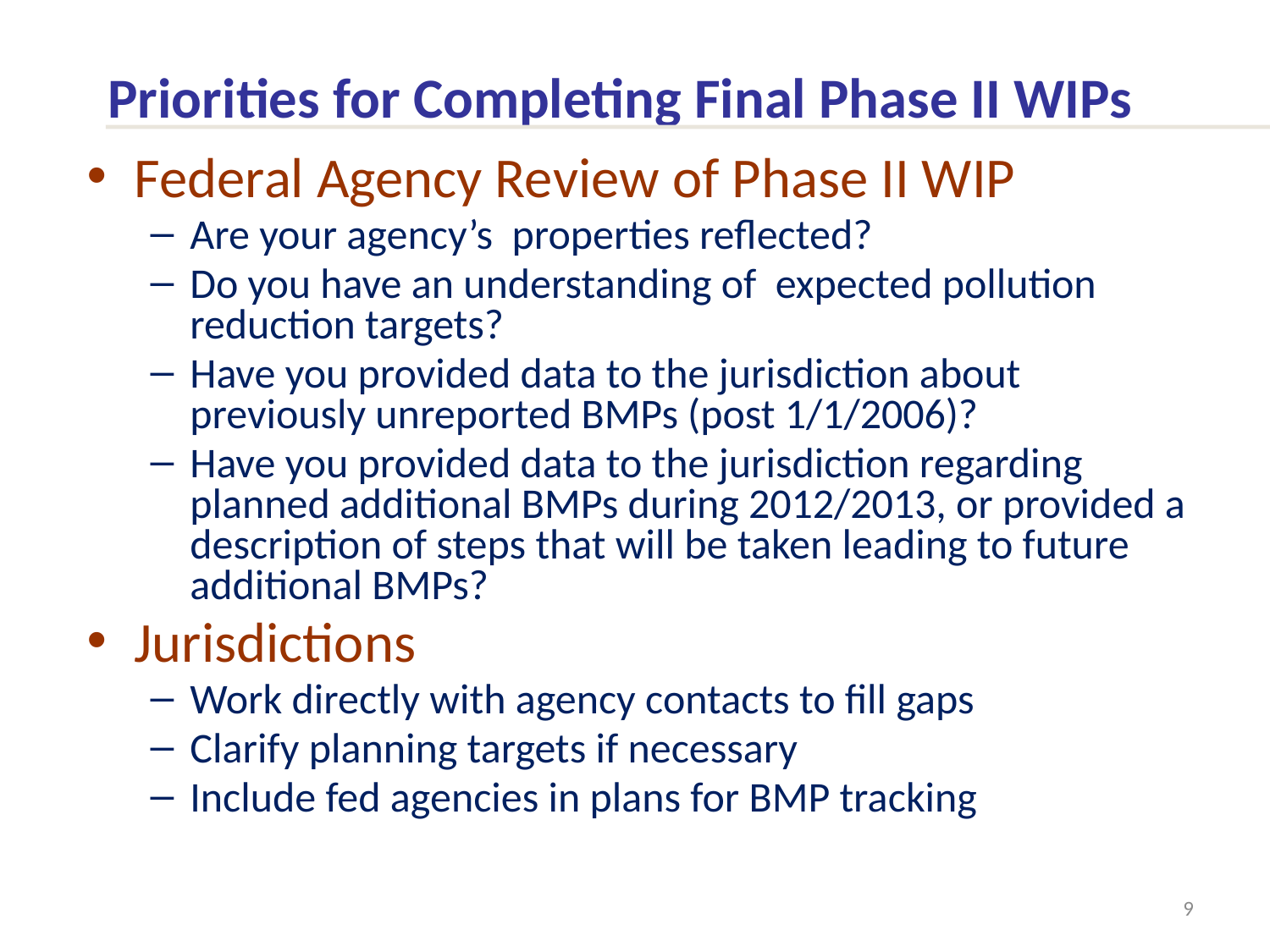

Priorities for Completing Final Phase II WIPs

Federal Agency Review of Phase II WIP
Are your agency’s  properties reflected?
Do you have an understanding of  expected pollution reduction targets?
Have you provided data to the jurisdiction about previously unreported BMPs (post 1/1/2006)?
Have you provided data to the jurisdiction regarding planned additional BMPs during 2012/2013, or provided a description of steps that will be taken leading to future additional BMPs?
Jurisdictions
Work directly with agency contacts to fill gaps
Clarify planning targets if necessary
Include fed agencies in plans for BMP tracking
9